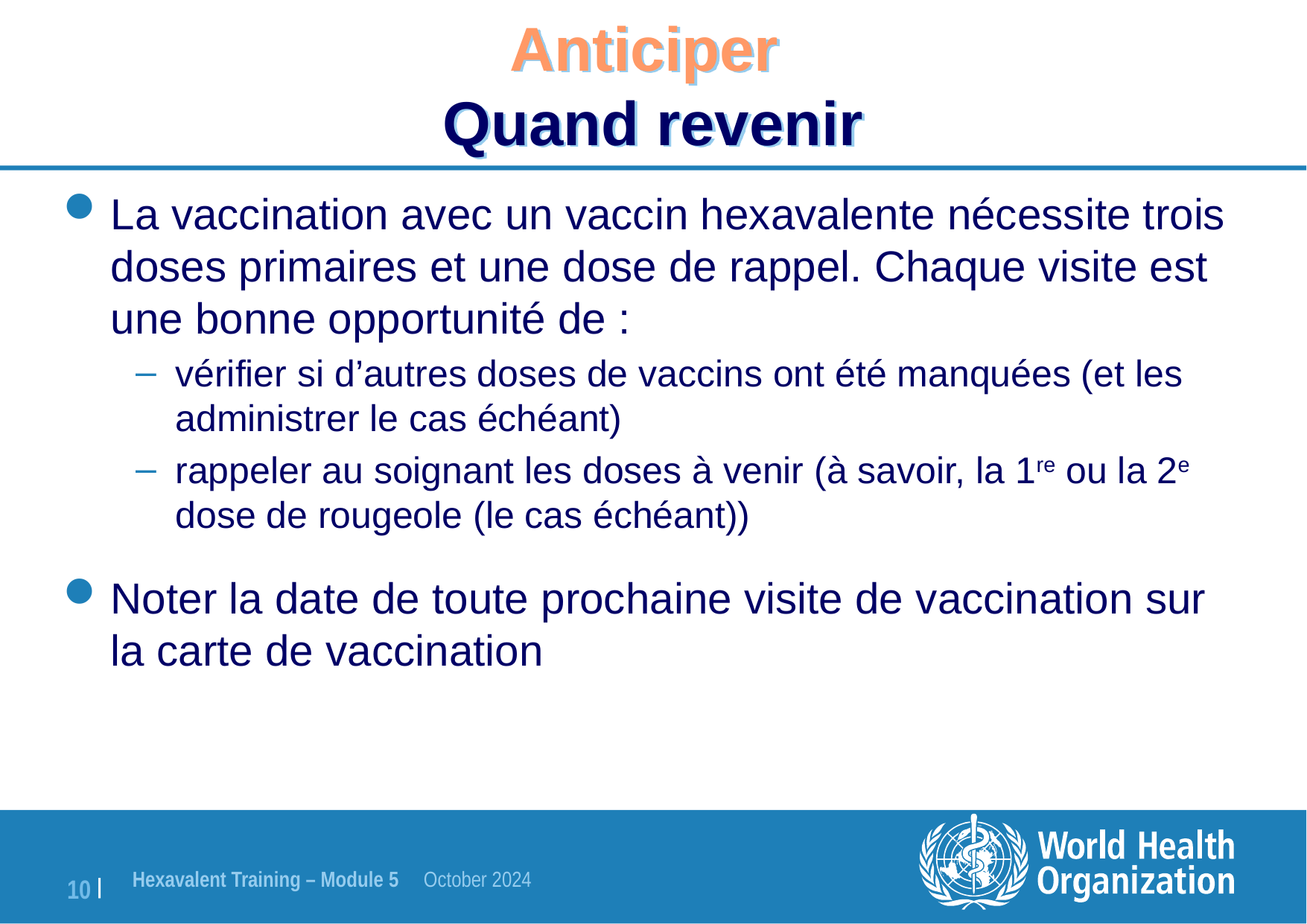

# Anticiper Quand revenir
La vaccination avec un vaccin hexavalente nécessite trois doses primaires et une dose de rappel. Chaque visite est une bonne opportunité de :
vérifier si d’autres doses de vaccins ont été manquées (et les administrer le cas échéant)
rappeler au soignant les doses à venir (à savoir, la 1re ou la 2e dose de rougeole (le cas échéant))
Noter la date de toute prochaine visite de vaccination sur la carte de vaccination